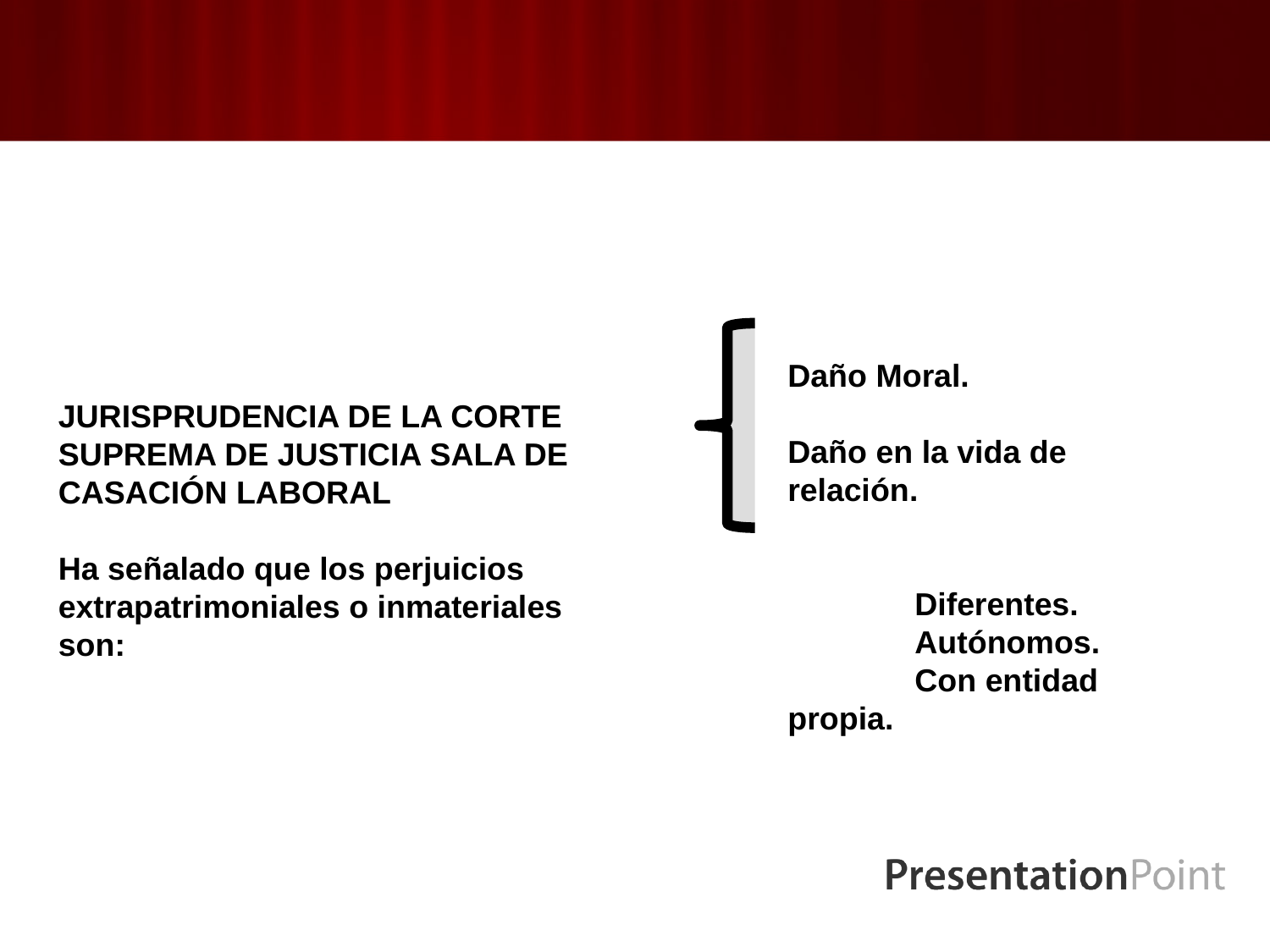

Daño Moral.

Daño en la vida de relación.

	Diferentes.
	Autónomos.
	Con entidad 	propia.
JURISPRUDENCIA DE LA CORTE SUPREMA DE JUSTICIA SALA DE CASACIÓN LABORAL

Ha señalado que los perjuicios extrapatrimoniales o inmateriales son: